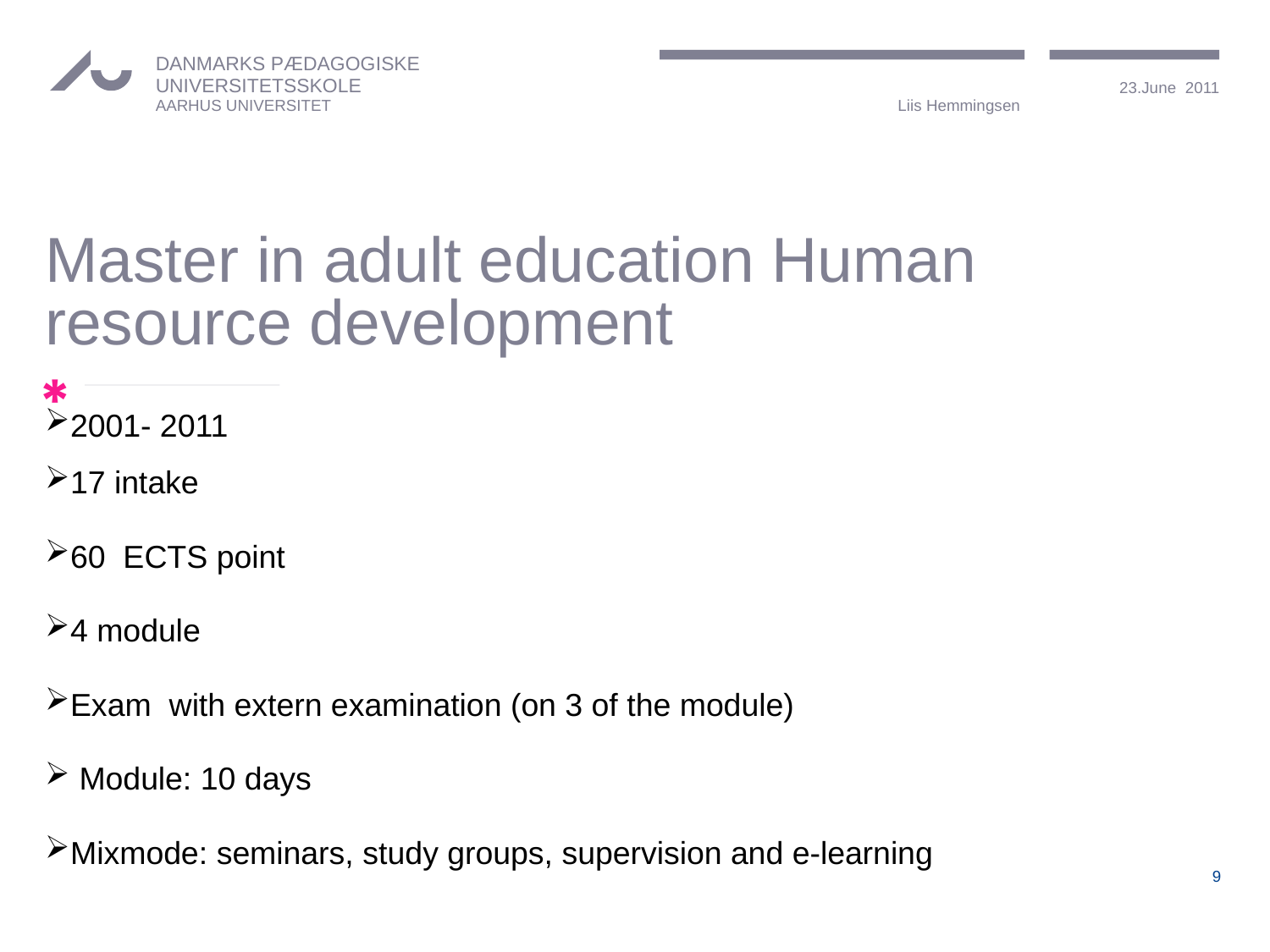

# Master in adult education Human resource development
2001- 2011
17 intake

60  ECTS point

4 module

Exam  with extern examination (on 3 of the module)

 Module: 10 days

Mixmode: seminars, study groups, supervision and e-learning

9